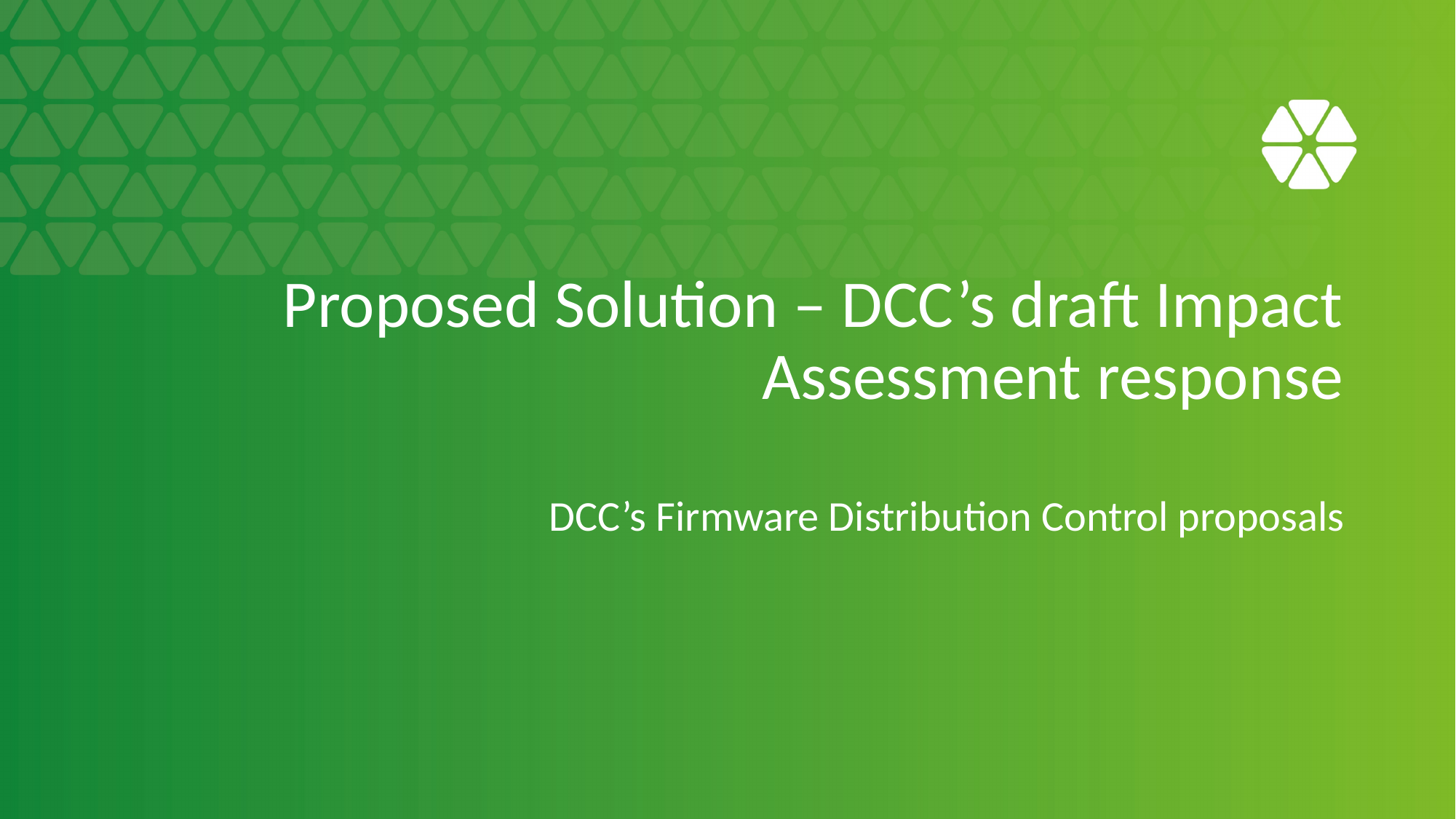

# Proposed Solution – DCC’s draft Impact Assessment response

DCC’s Firmware Distribution Control proposals